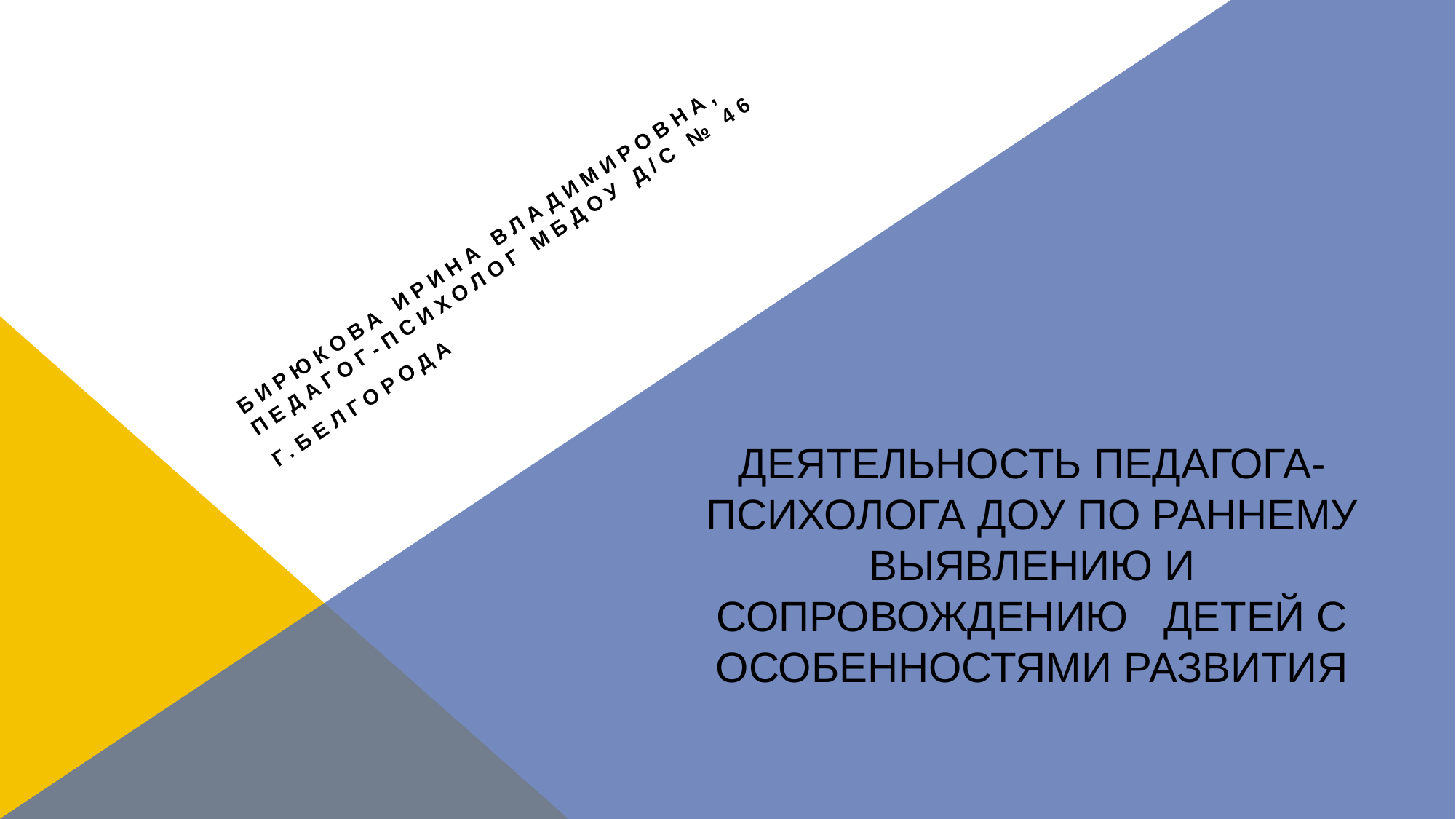

Бирюкова ИРИНА ВЛАДИМИРОВНА, Педагог-психолог МБДОУ Д/С № 46
Г.белгорода
# деятельность педагога-психолога доу по раннему выявлению и сопровождению   детей с Особенностями развития